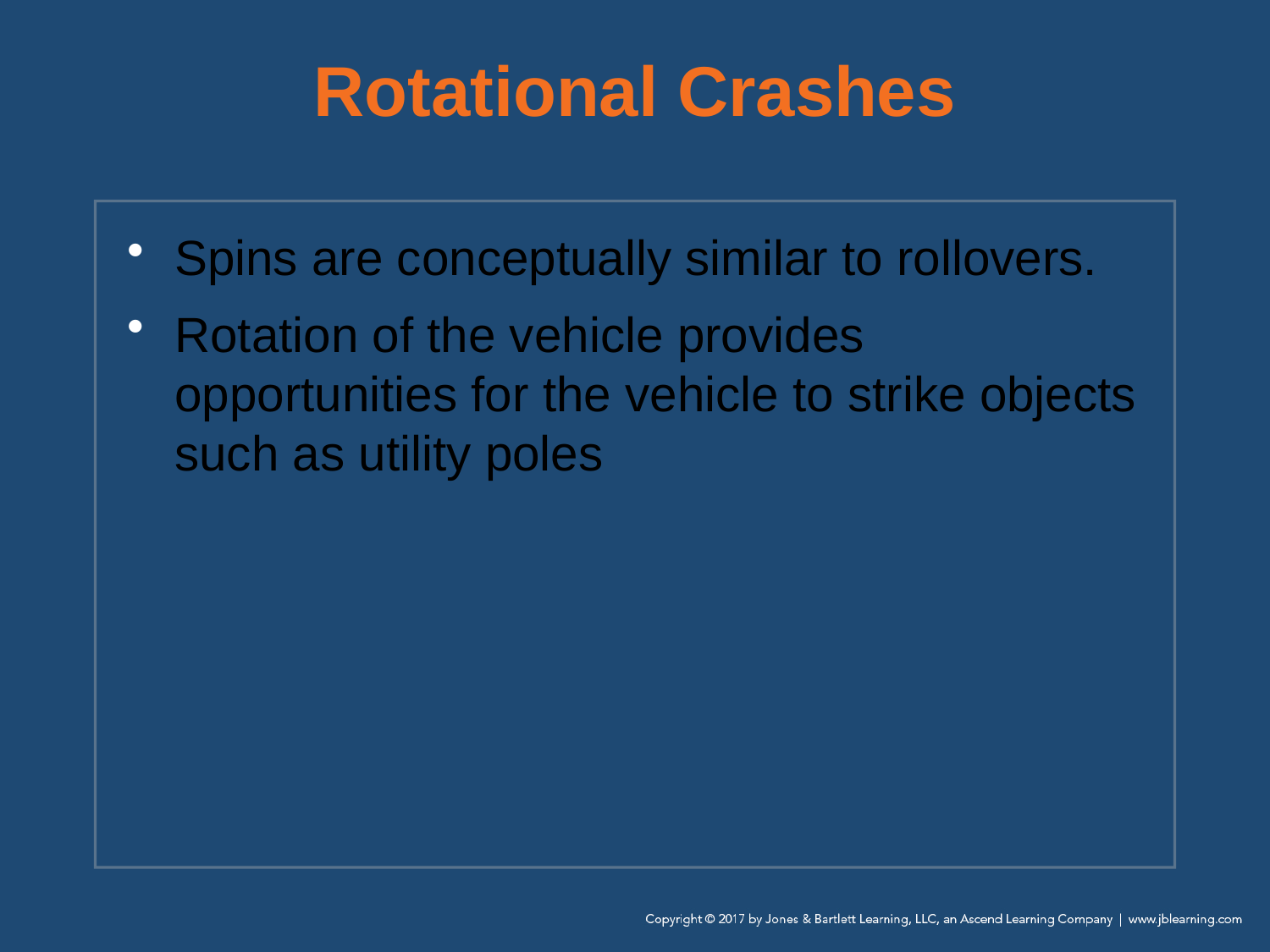

# Rotational Crashes
Spins are conceptually similar to rollovers.
Rotation of the vehicle provides opportunities for the vehicle to strike objects such as utility poles